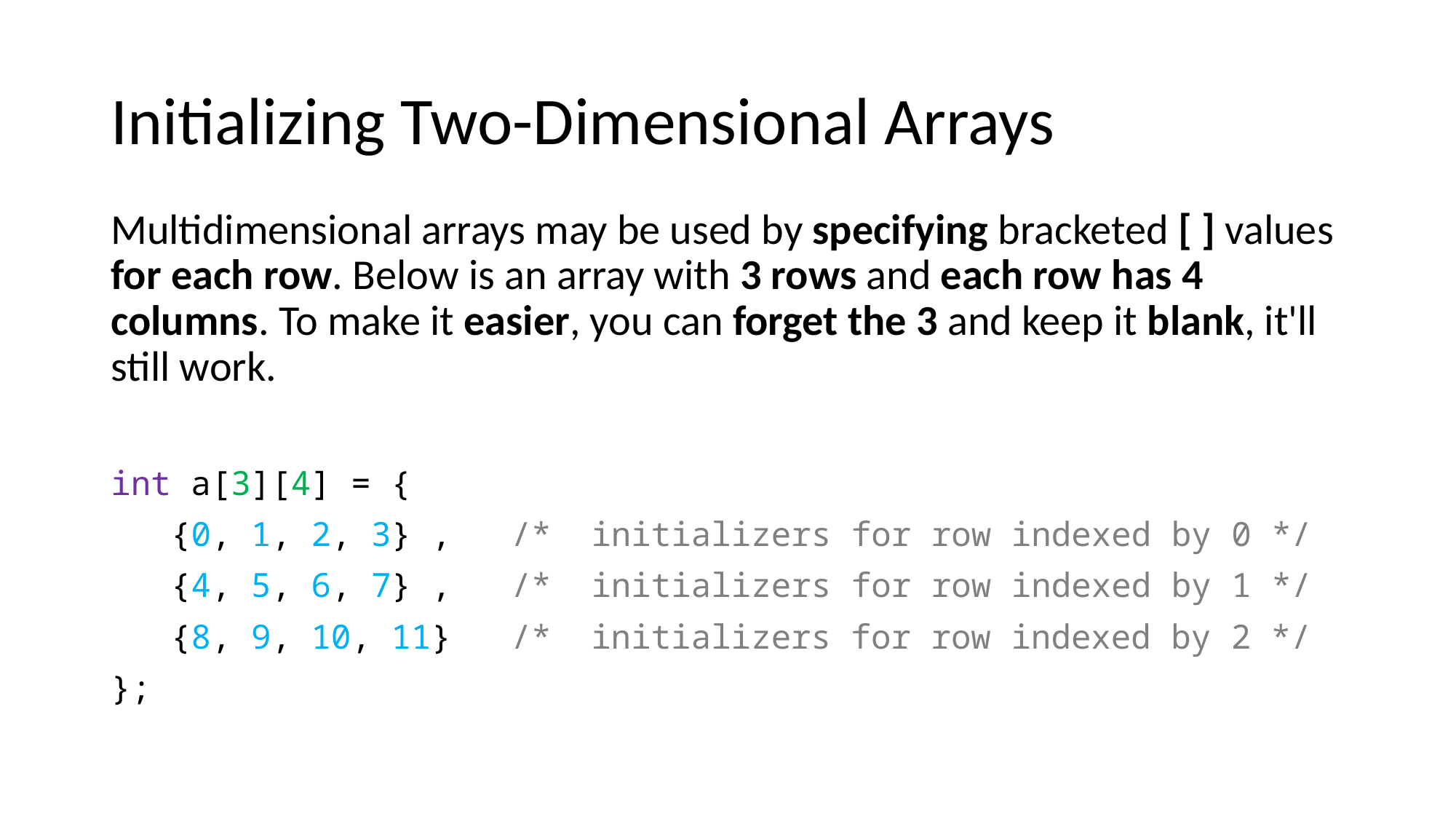

# Initializing Two-Dimensional Arrays
Multidimensional arrays may be used by specifying bracketed [ ] values for each row. Below is an array with 3 rows and each row has 4 columns. To make it easier, you can forget the 3 and keep it blank, it'll still work.

int a[3][4] = {
   {0, 1, 2, 3} ,   /*  initializers for row indexed by 0 */
   {4, 5, 6, 7} ,   /*  initializers for row indexed by 1 */
   {8, 9, 10, 11}   /*  initializers for row indexed by 2 */
};